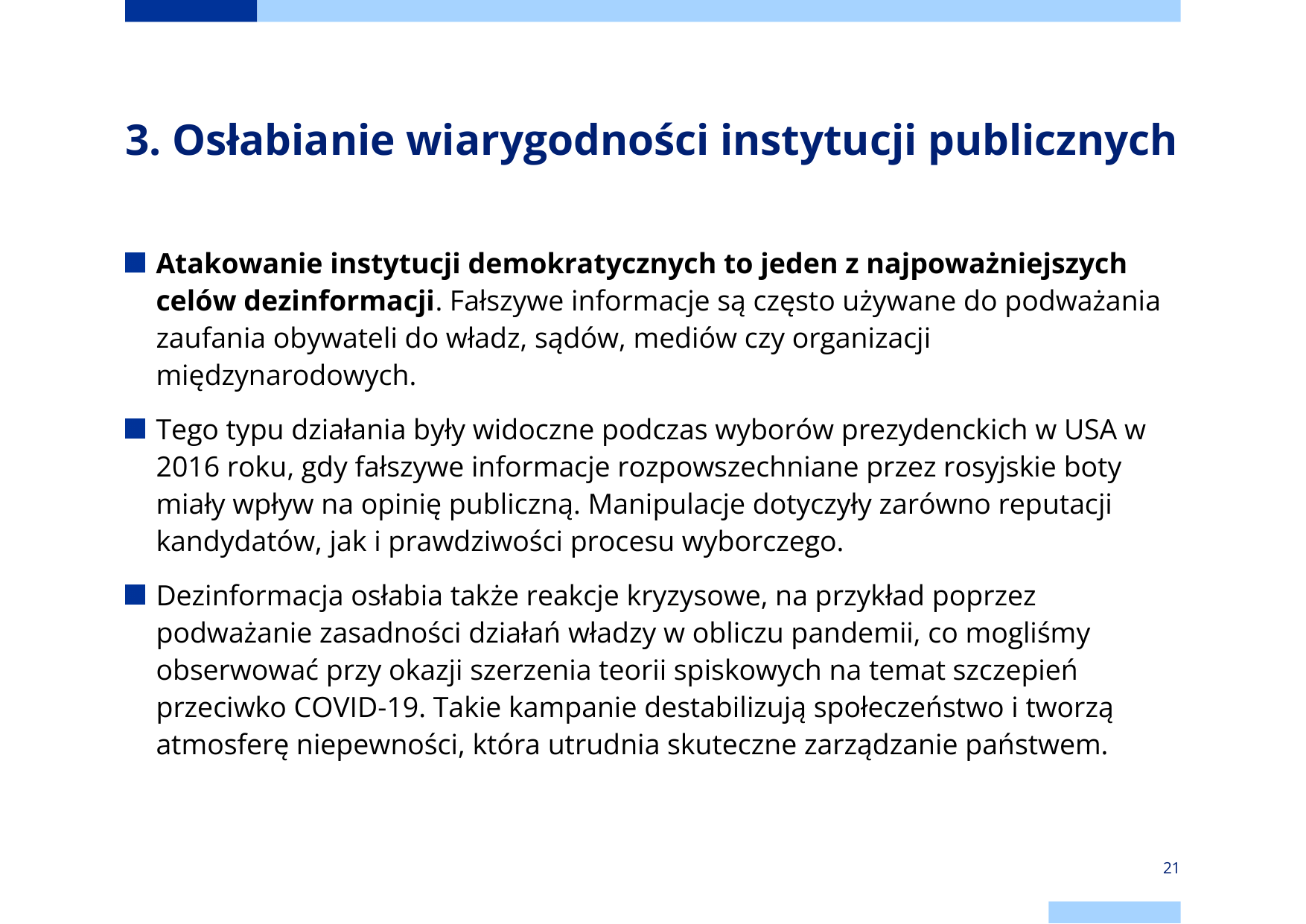

# 3. Osłabianie wiarygodności instytucji publicznych
Atakowanie instytucji demokratycznych to jeden z najpoważniejszych celów dezinformacji. Fałszywe informacje są często używane do podważania zaufania obywateli do władz, sądów, mediów czy organizacji międzynarodowych.
Tego typu działania były widoczne podczas wyborów prezydenckich w USA w 2016 roku, gdy fałszywe informacje rozpowszechniane przez rosyjskie boty miały wpływ na opinię publiczną. Manipulacje dotyczyły zarówno reputacji kandydatów, jak i prawdziwości procesu wyborczego.
Dezinformacja osłabia także reakcje kryzysowe, na przykład poprzez podważanie zasadności działań władzy w obliczu pandemii, co mogliśmy obserwować przy okazji szerzenia teorii spiskowych na temat szczepień przeciwko COVID-19. Takie kampanie destabilizują społeczeństwo i tworzą atmosferę niepewności, która utrudnia skuteczne zarządzanie państwem.

21